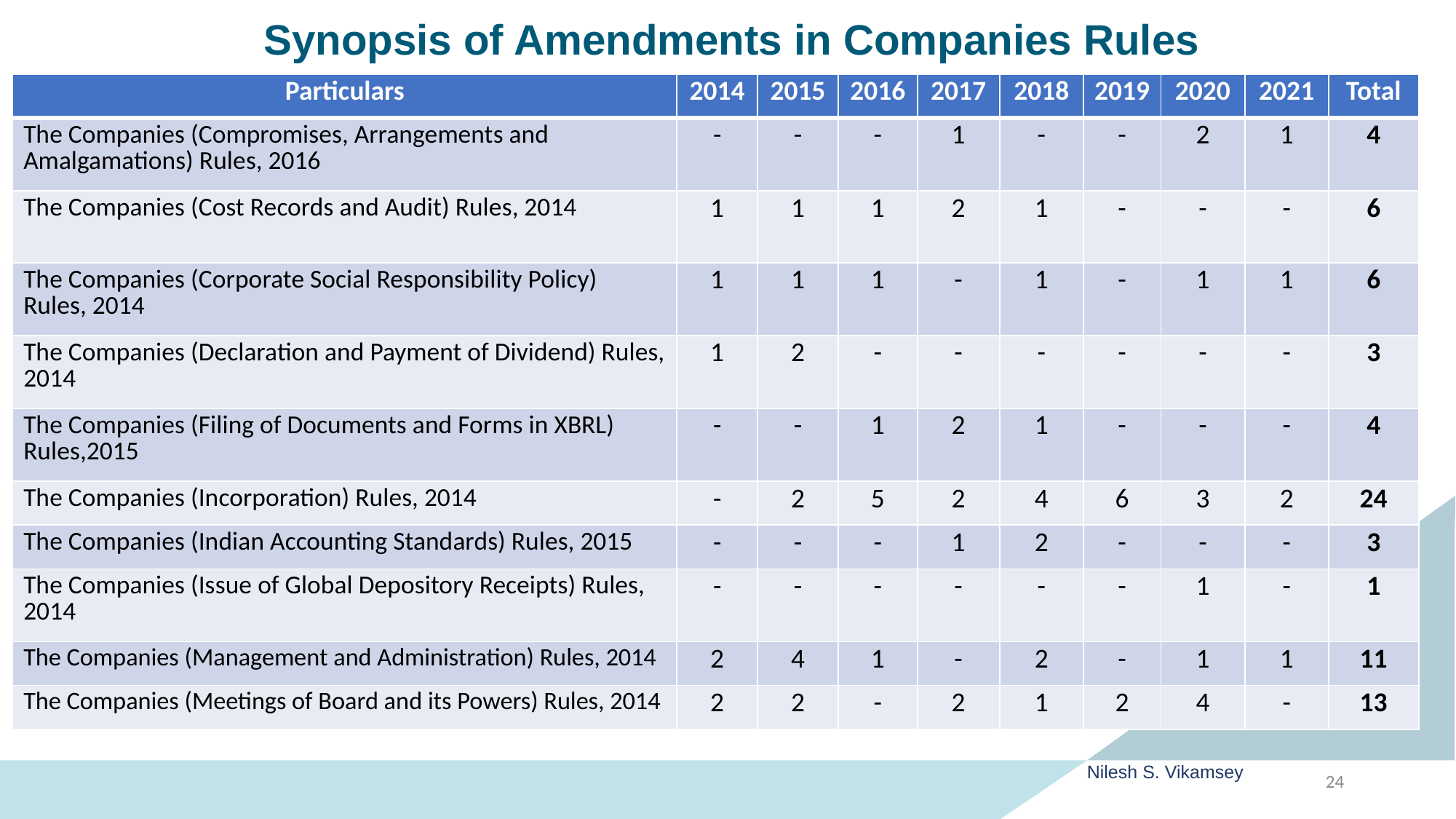

Synopsis of Amendments in Companies Rules
| Particulars | 2014 | 2015 | 2016 | 2017 | 2018 | 2019 | 2020 | 2021 | Total |
| --- | --- | --- | --- | --- | --- | --- | --- | --- | --- |
| The Companies (Compromises, Arrangements and Amalgamations) Rules, 2016 | - | - | - | 1 | - | - | 2 | 1 | 4 |
| The Companies (Cost Records and Audit) Rules, 2014 | 1 | 1 | 1 | 2 | 1 | - | - | - | 6 |
| The Companies (Corporate Social Responsibility Policy) Rules, 2014 | 1 | 1 | 1 | - | 1 | - | 1 | 1 | 6 |
| The Companies (Declaration and Payment of Dividend) Rules, 2014 | 1 | 2 | - | - | - | - | - | - | 3 |
| The Companies (Filing of Documents and Forms in XBRL) Rules,2015 | - | - | 1 | 2 | 1 | - | - | - | 4 |
| The Companies (Incorporation) Rules, 2014 | - | 2 | 5 | 2 | 4 | 6 | 3 | 2 | 24 |
| The Companies (Indian Accounting Standards) Rules, 2015 | - | - | - | 1 | 2 | - | - | - | 3 |
| The Companies (Issue of Global Depository Receipts) Rules, 2014 | - | - | - | - | - | - | 1 | - | 1 |
| The Companies (Management and Administration) Rules, 2014 | 2 | 4 | 1 | - | 2 | - | 1 | 1 | 11 |
| The Companies (Meetings of Board and its Powers) Rules, 2014 | 2 | 2 | - | 2 | 1 | 2 | 4 | - | 13 |

Nilesh S. Vikamsey
24